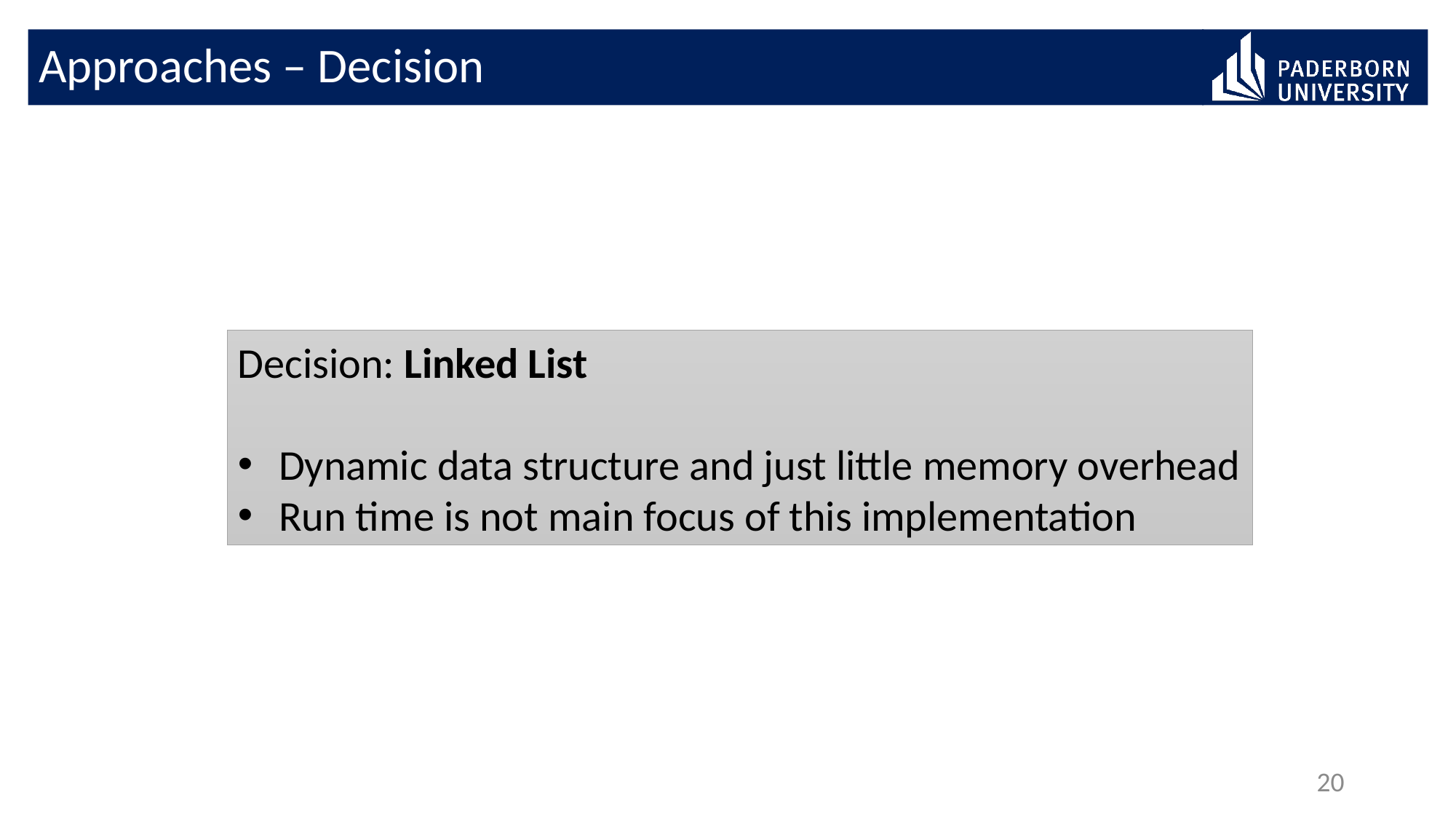

# Approaches – Decision

Decision: Linked List

Dynamic data structure and just little memory overhead
Run time is not main focus of this implementation
20